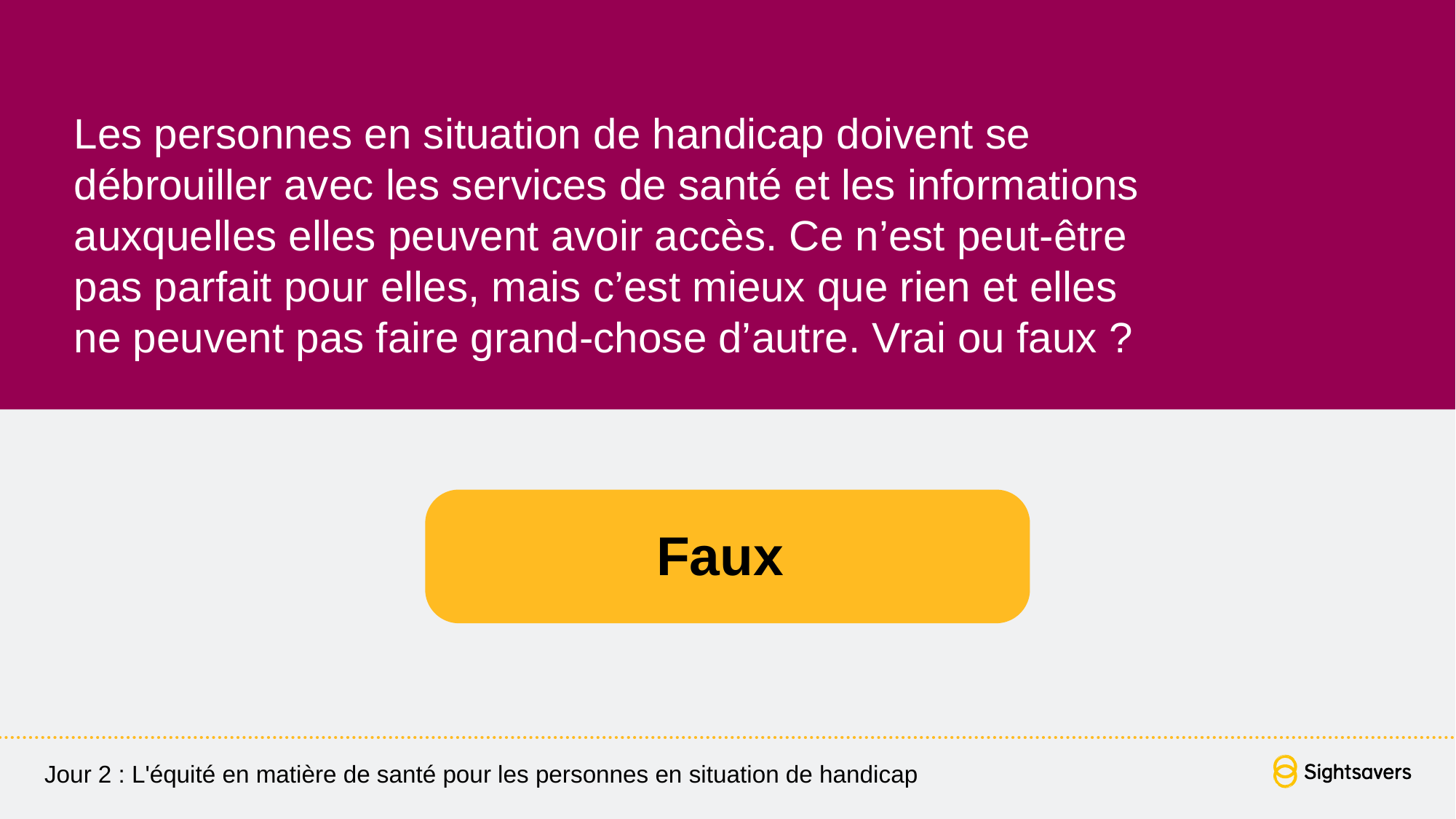

Les personnes en situation de handicap doivent se
débrouiller avec les services de santé et les informations
auxquelles elles peuvent avoir accès. Ce n’est peut-être
pas parfait pour elles, mais c’est mieux que rien et elles
ne peuvent pas faire grand-chose d’autre. Vrai ou faux ?
Faux
Jour 2 : L'équité en matière de santé pour les personnes en situation de handicap